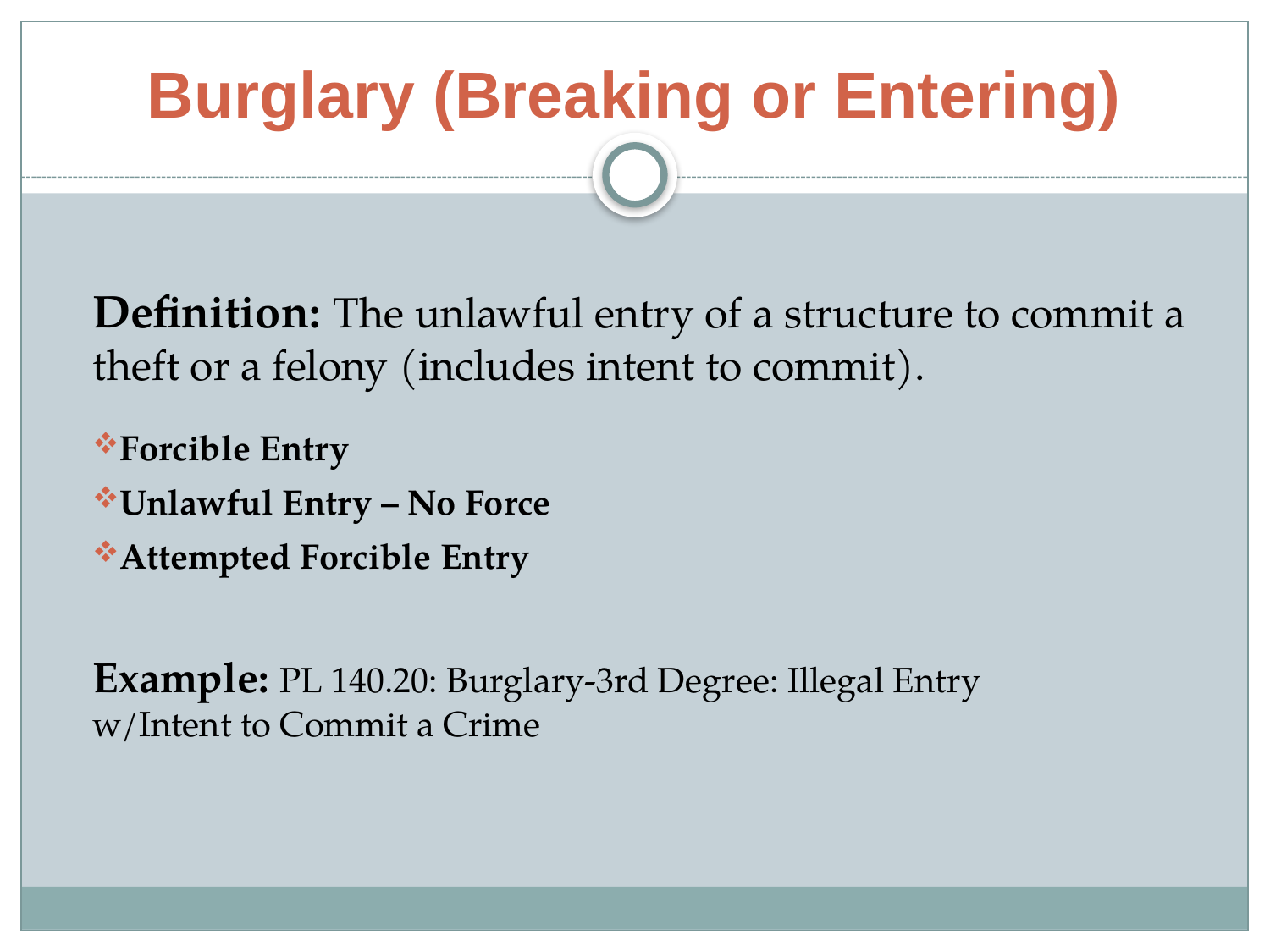

# Burglary (Breaking or Entering)

Definition: The unlawful entry of a structure to commit a theft or a felony (includes intent to commit).

Forcible Entry
Unlawful Entry – No Force
Attempted Forcible Entry

Example: PL 140.20: Burglary-3rd Degree: Illegal Entry 	        w/Intent to Commit a Crime